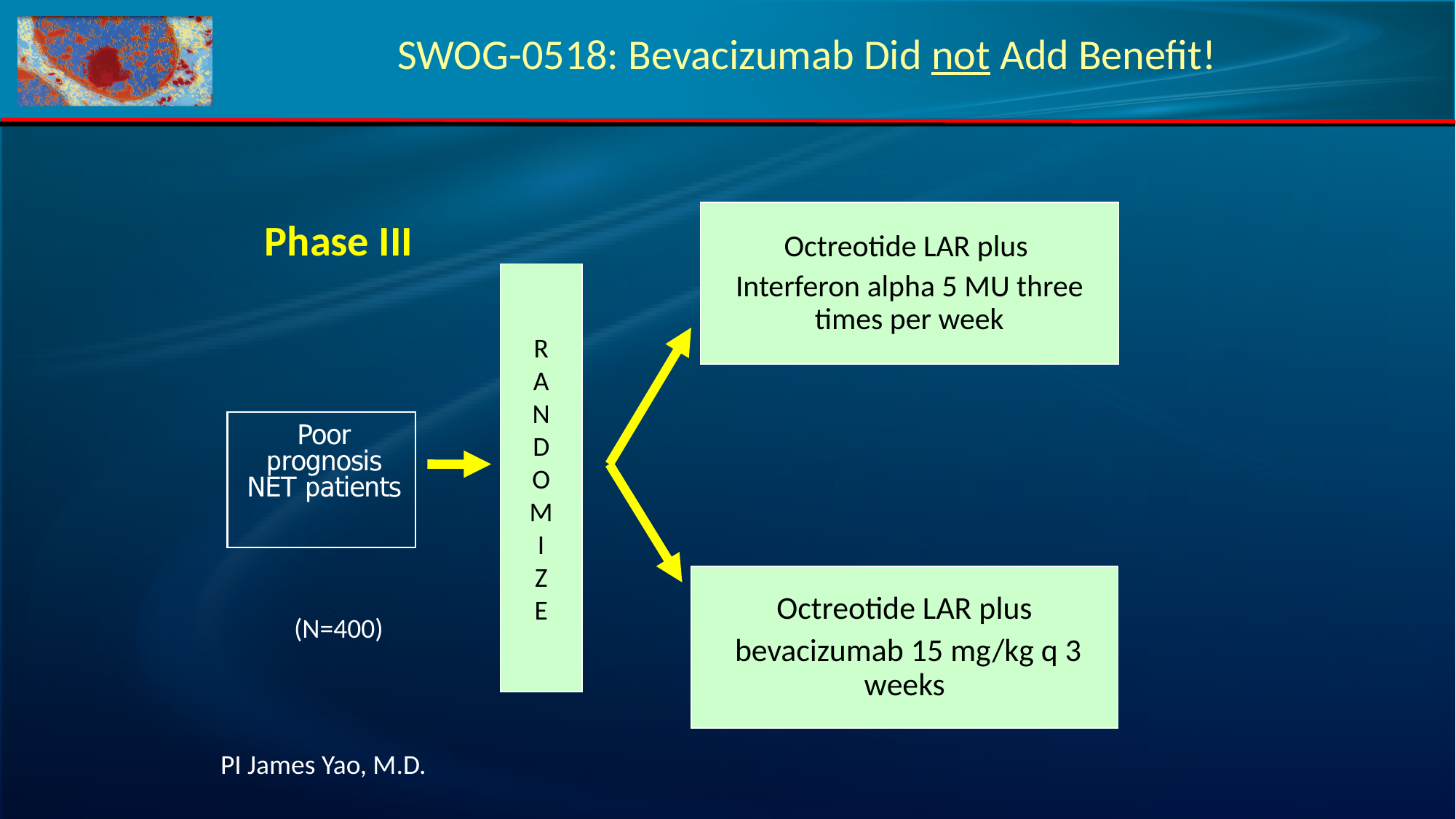

# SWOG-0518: Bevacizumab Did not Add Benefit!
Octreotide LAR plus
Interferon alpha 5 MU three times per week
Phase III
R
A
N
D
O
M
I
Z
E

Poor prognosis NET patients

Octreotide LAR plus
 bevacizumab 15 mg/kg q 3 weeks
(N=400)
PI James Yao, M.D.